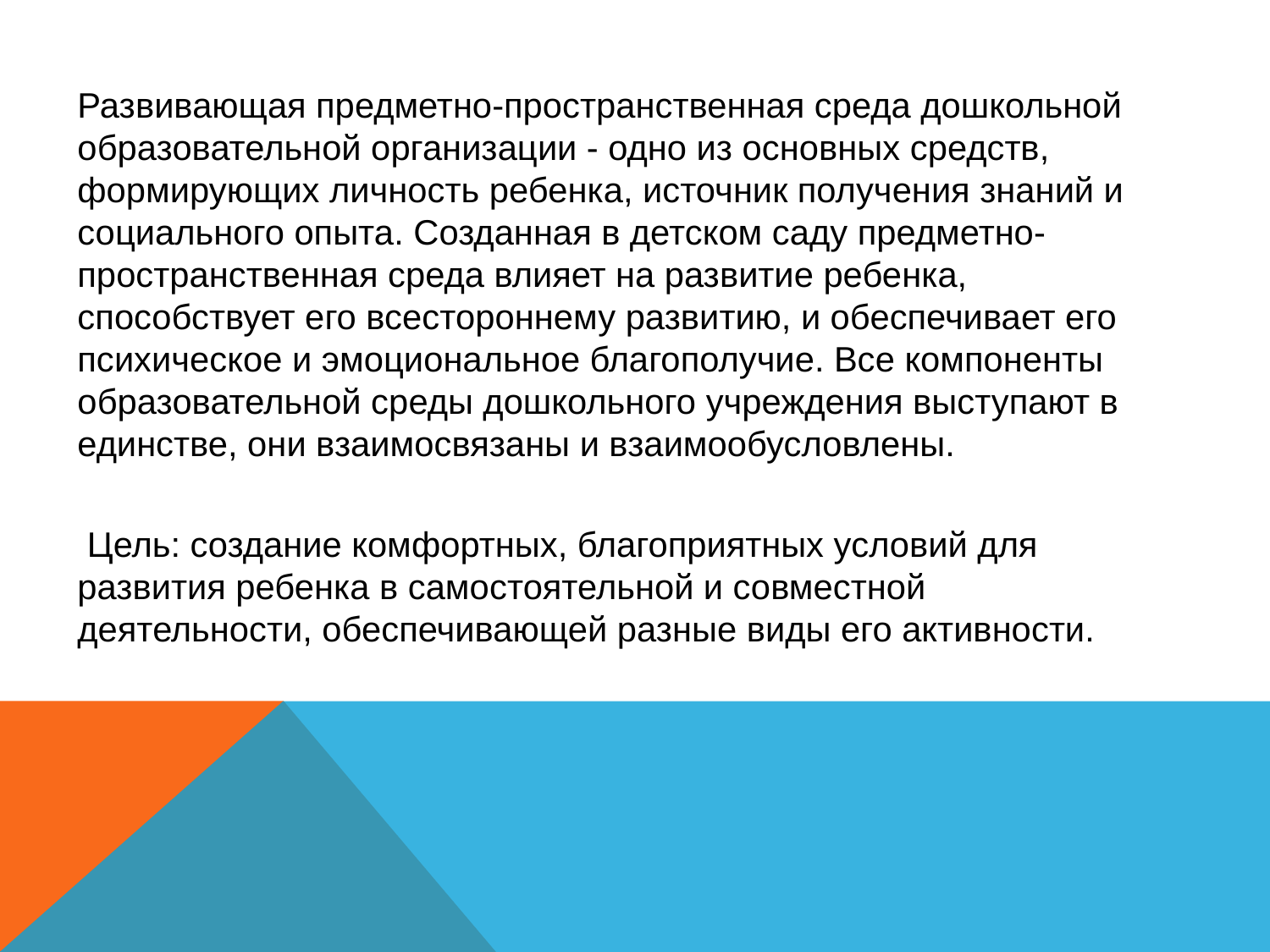

Развивающая предметно-пространственная среда дошкольной образовательной организации - одно из основных средств, формирующих личность ребенка, источник получения знаний и социального опыта. Созданная в детском саду предметно-пространственная среда влияет на развитие ребенка, способствует его всестороннему развитию, и обеспечивает его психическое и эмоциональное благополучие. Все компоненты образовательной среды дошкольного учреждения выступают в единстве, они взаимосвязаны и взаимообусловлены.
 Цель: создание комфортных, благоприятных условий для развития ребенка в самостоятельной и совместной деятельности, обеспечивающей разные виды его активности.